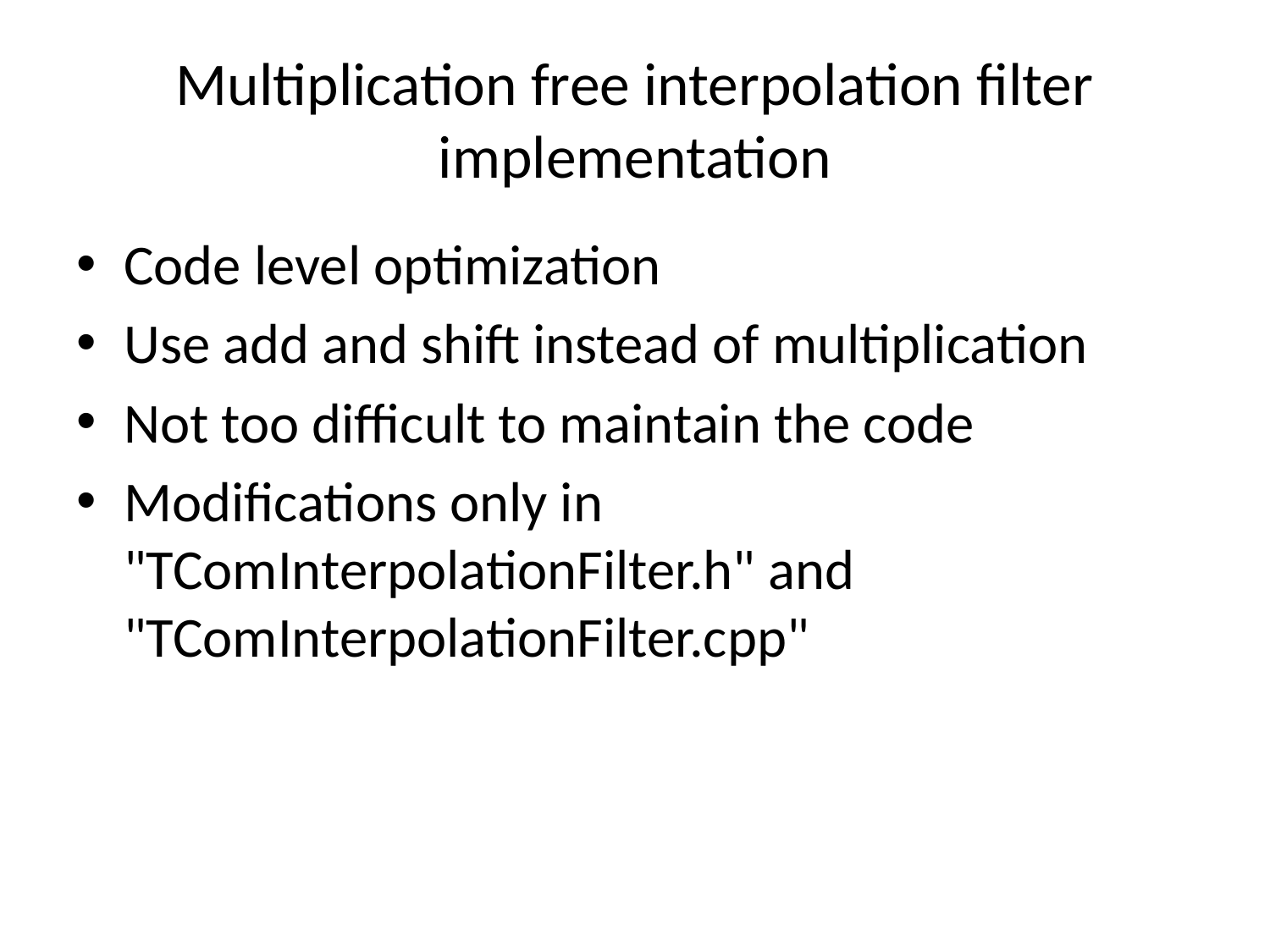

# Multiplication free interpolation filter implementation
Code level optimization
Use add and shift instead of multiplication
Not too difficult to maintain the code
Modifications only in "TComInterpolationFilter.h" and "TComInterpolationFilter.cpp"